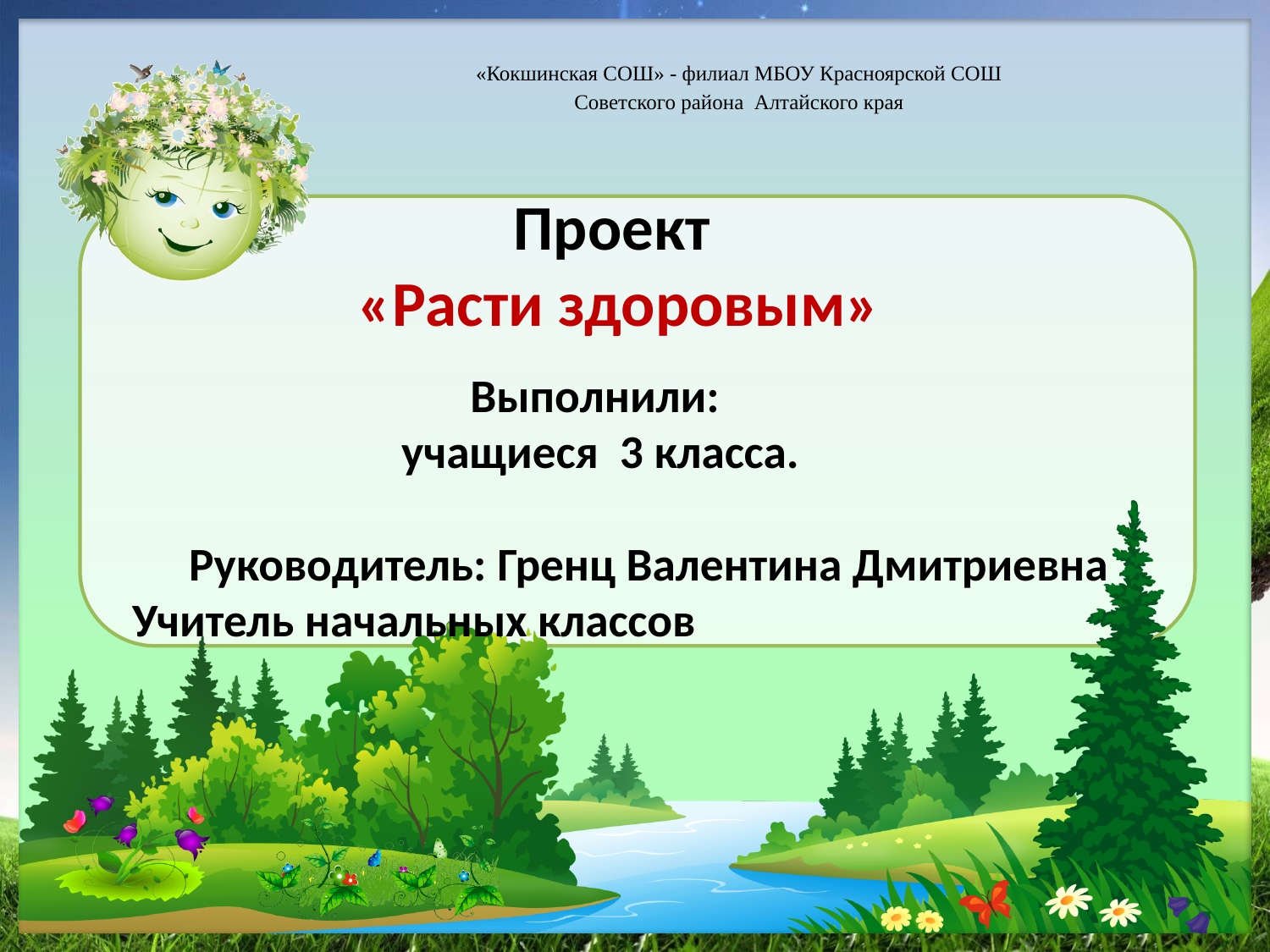

«Кокшинская СОШ» - филиал МБОУ Красноярской СОШ
Советского района  Алтайского края
# Проект «Расти здоровым»
Выполнили:
учащиеся  3 класса.

Руководитель: Гренц Валентина Дмитриевна
Учитель начальных классов